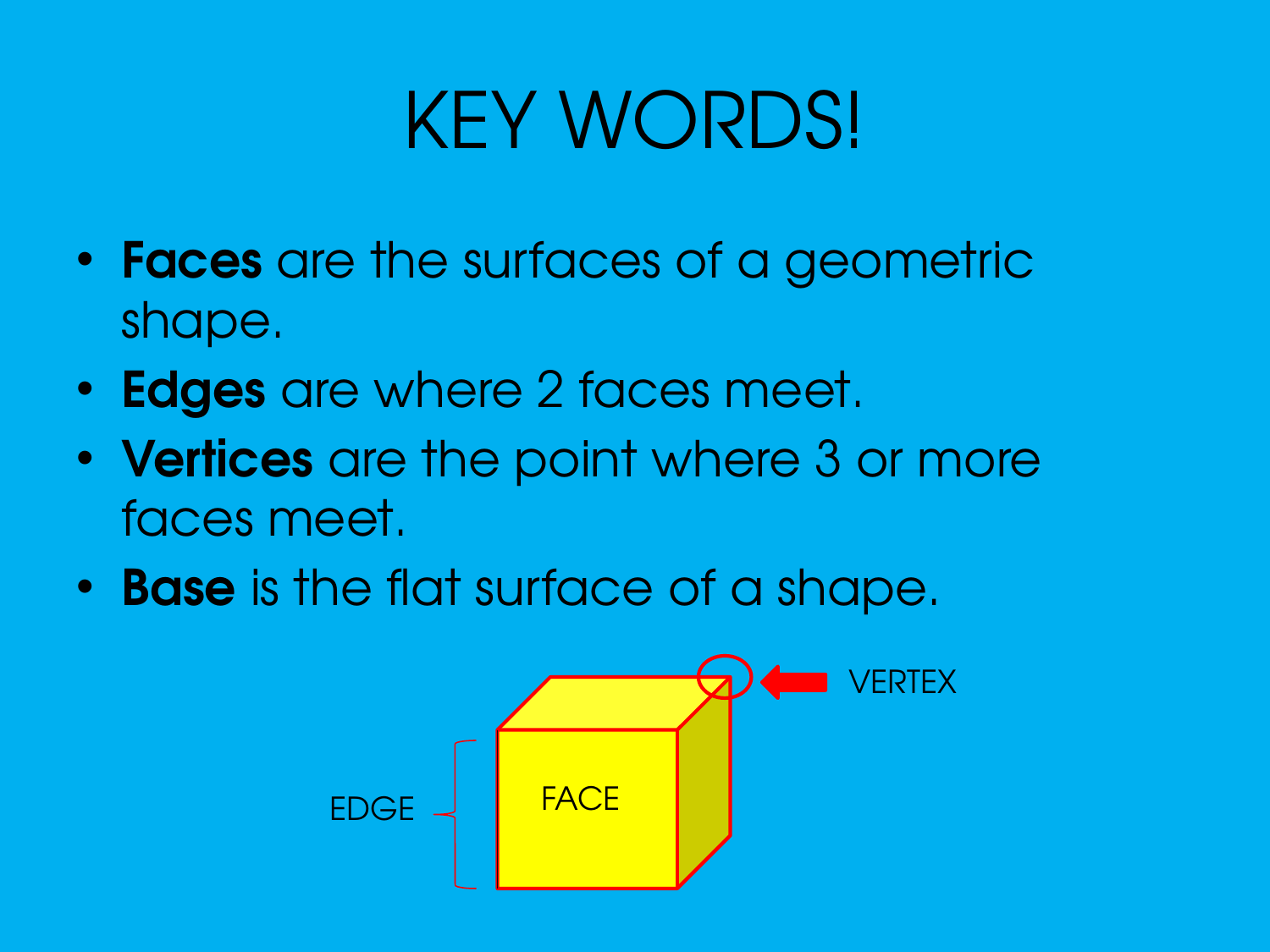

# KEY WORDS!
Faces are the surfaces of a geometric shape.
Edges are where 2 faces meet.
Vertices are the point where 3 or more faces meet.
Base is the flat surface of a shape.

VERTEX

FACE
EDGE